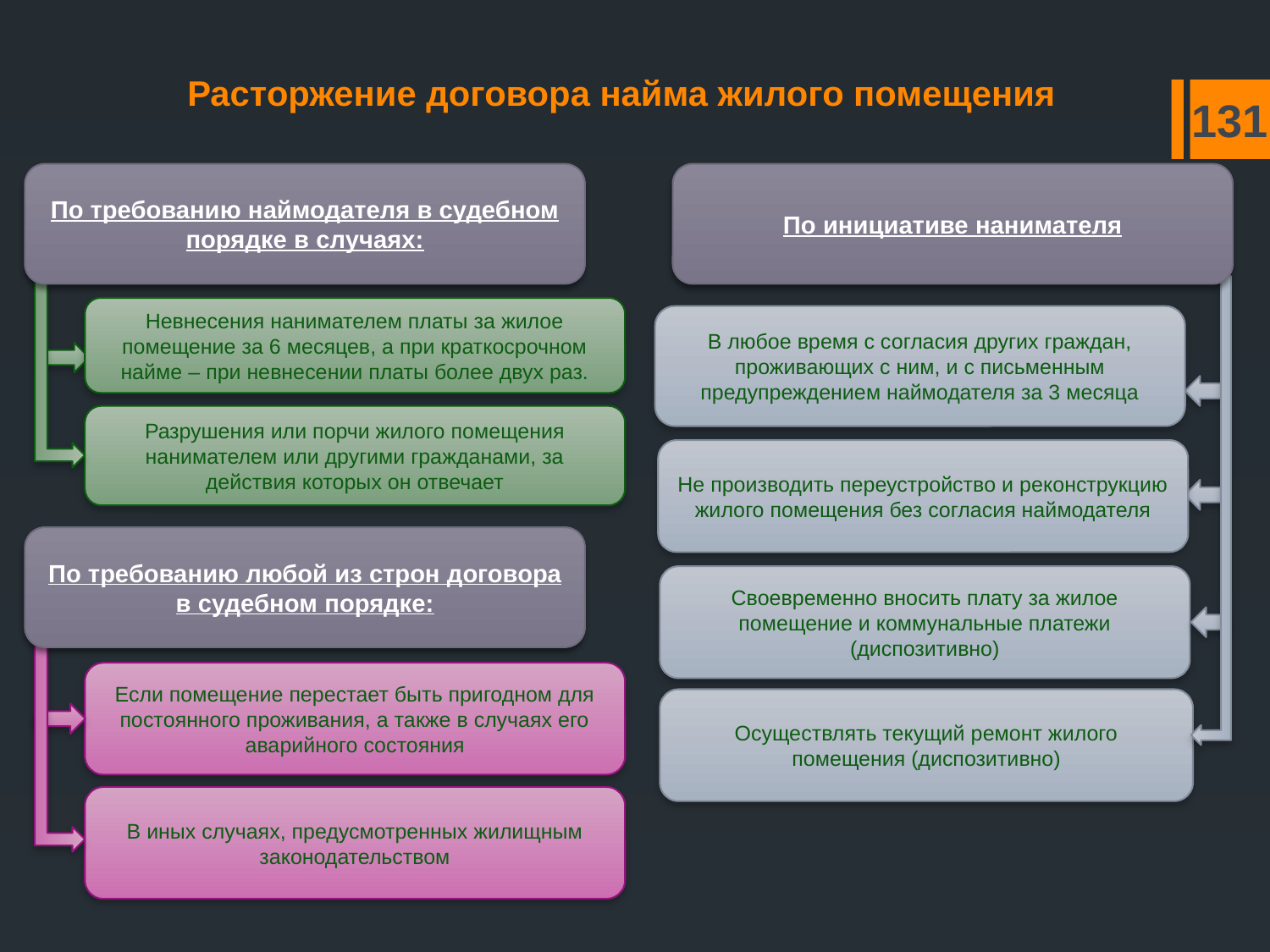

# Расторжение договора найма жилого помещения
131
По требованию наймодателя в судебном порядке в случаях:
По инициативе нанимателя
Невнесения нанимателем платы за жилое помещение за 6 месяцев, а при краткосрочном найме – при невнесении платы более двух раз.
В любое время с согласия других граждан, проживающих с ним, и с письменным предупреждением наймодателя за 3 месяца

Разрушения или порчи жилого помещения нанимателем или другими гражданами, за действия которых он отвечает
Не производить переустройство и реконструкцию жилого помещения без согласия наймодателя

По требованию любой из строн договора в судебном порядке:
Своевременно вносить плату за жилое помещение и коммунальные платежи (диспозитивно)

Если помещение перестает быть пригодном для постоянного проживания, а также в случаях его аварийного состояния
Осуществлять текущий ремонт жилого помещения (диспозитивно)

В иных случаях, предусмотренных жилищным законодательством